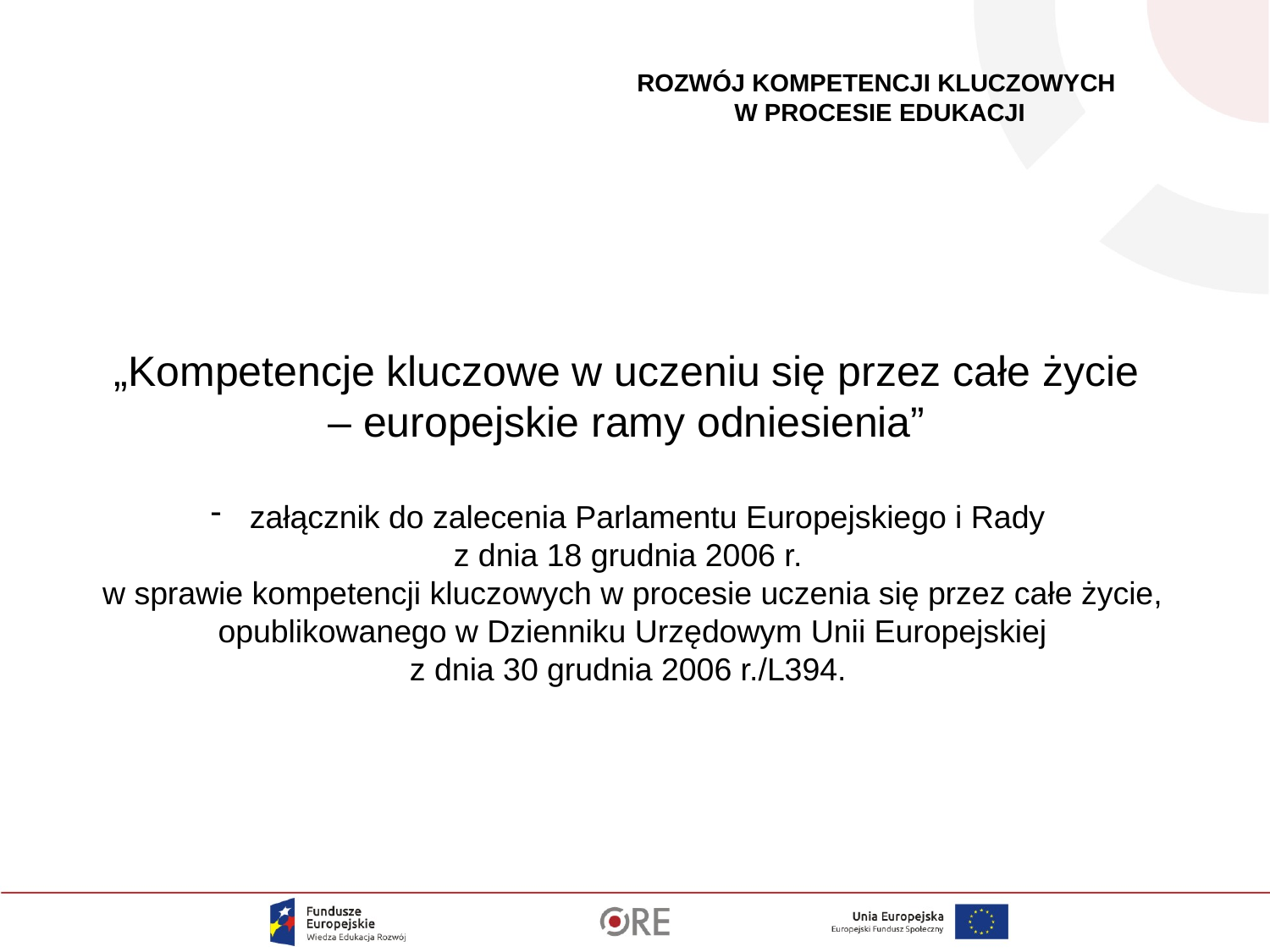

ROZWÓJ KOMPETENCJI KLUCZOWYCH
W PROCESIE EDUKACJI
„Kompetencje kluczowe w uczeniu się przez całe życie
– europejskie ramy odniesienia”

 załącznik do zalecenia Parlamentu Europejskiego i Rady
z dnia 18 grudnia 2006 r.
w sprawie kompetencji kluczowych w procesie uczenia się przez całe życie,
 opublikowanego w Dzienniku Urzędowym Unii Europejskiej
z dnia 30 grudnia 2006 r./L394.